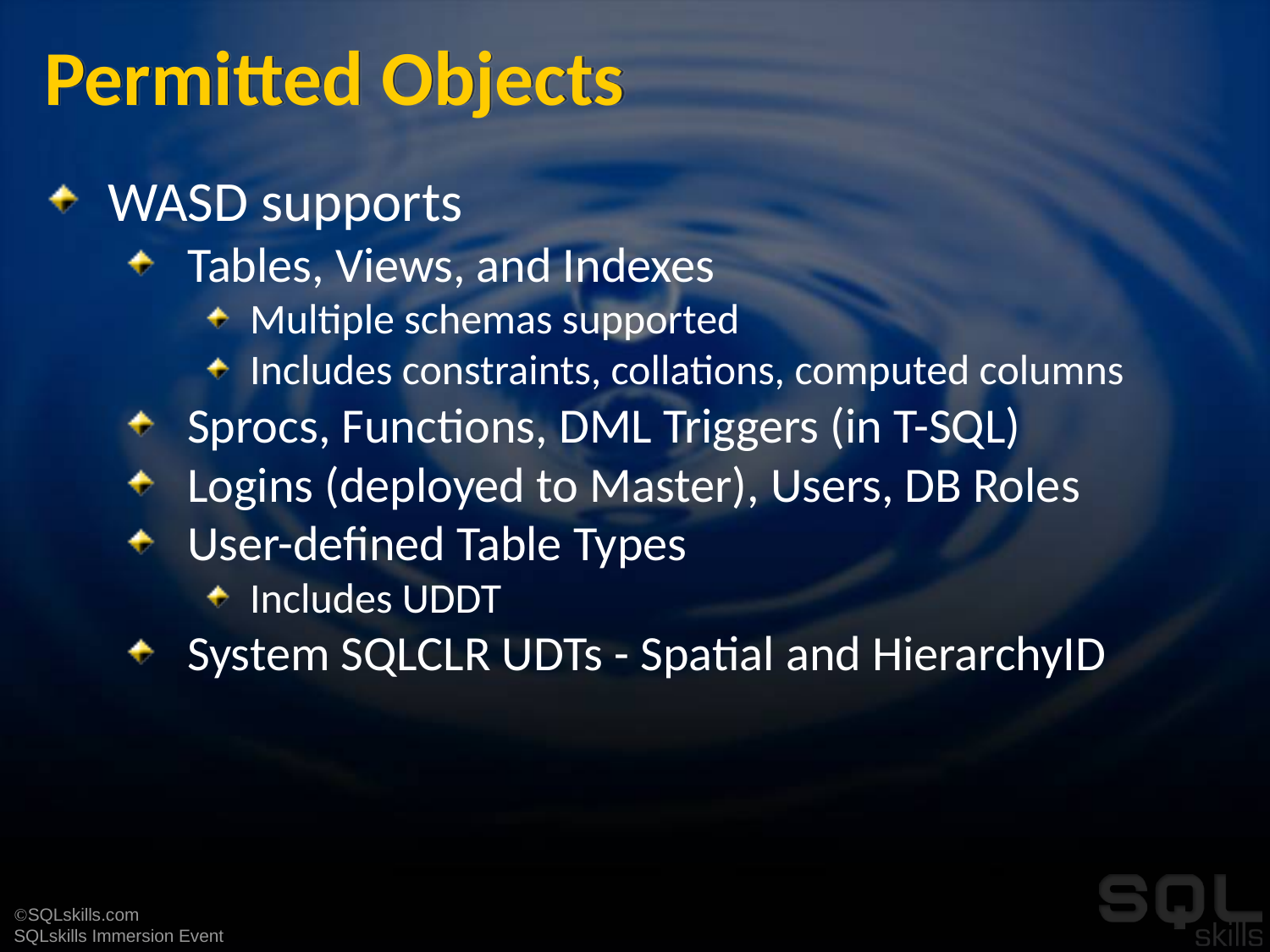

# Permitted Objects
WASD supports
Tables, Views, and Indexes
Multiple schemas supported
Includes constraints, collations, computed columns
Sprocs, Functions, DML Triggers (in T-SQL)
Logins (deployed to Master), Users, DB Roles
User-defined Table Types
Includes UDDT
System SQLCLR UDTs - Spatial and HierarchyID